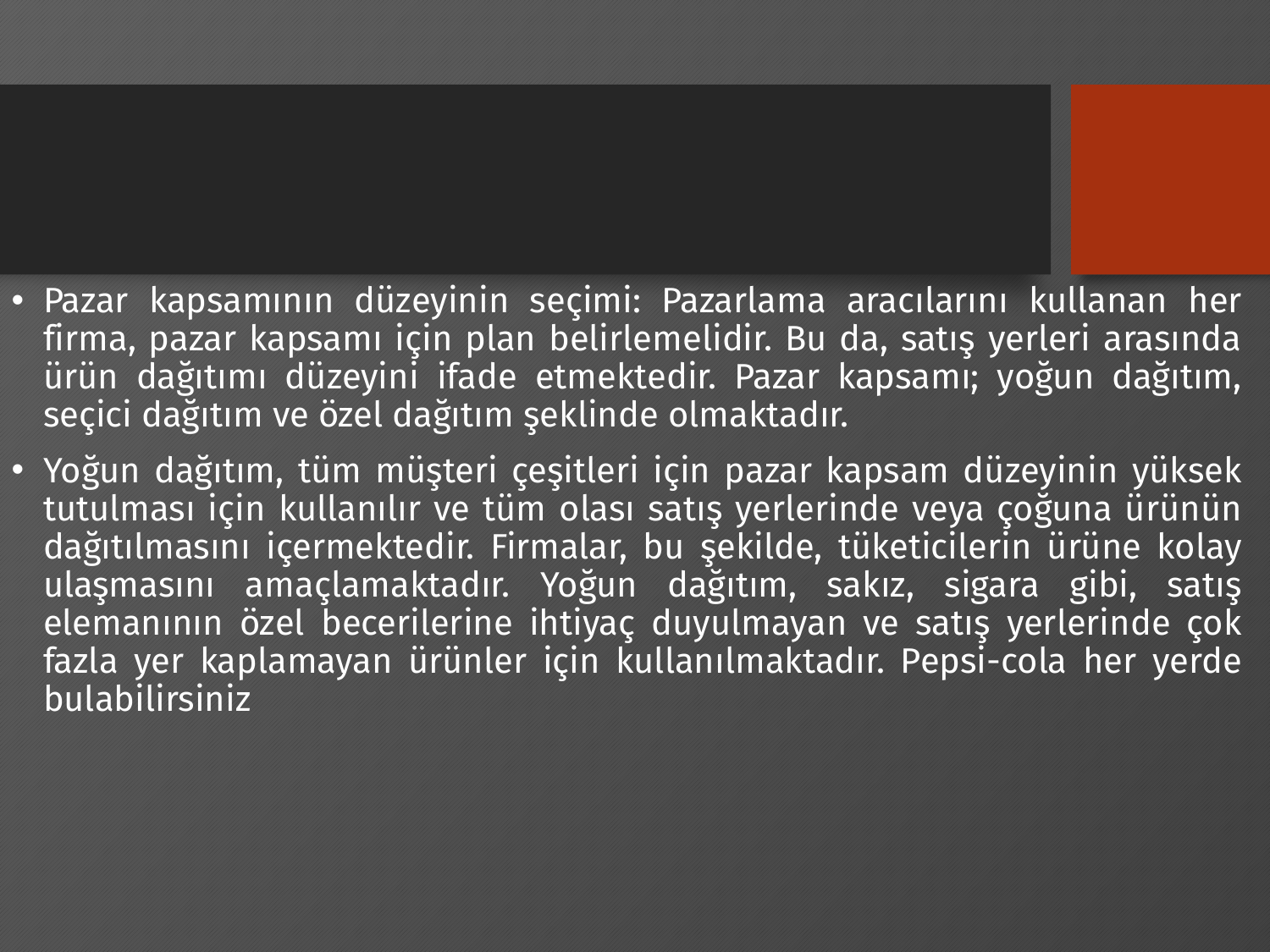

Pazar kapsamının düzeyinin seçimi: Pazarlama aracılarını kullanan her firma, pazar kapsamı için plan belirlemelidir. Bu da, satış yerleri arasında ürün dağıtımı düzeyini ifade etmektedir. Pazar kapsamı; yoğun dağıtım, seçici dağıtım ve özel dağıtım şeklinde olmaktadır.
Yoğun dağıtım, tüm müşteri çeşitleri için pazar kapsam düzeyinin yüksek tutulması için kullanılır ve tüm olası satış yerlerinde veya çoğuna ürünün dağıtılmasını içermektedir. Firmalar, bu şekilde, tüketicilerin ürüne kolay ulaşmasını amaçlamaktadır. Yoğun dağıtım, sakız, sigara gibi, satış elemanının özel becerilerine ihtiyaç duyulmayan ve satış yerlerinde çok fazla yer kaplamayan ürünler için kullanılmaktadır. Pepsi-cola her yerde bulabilirsiniz